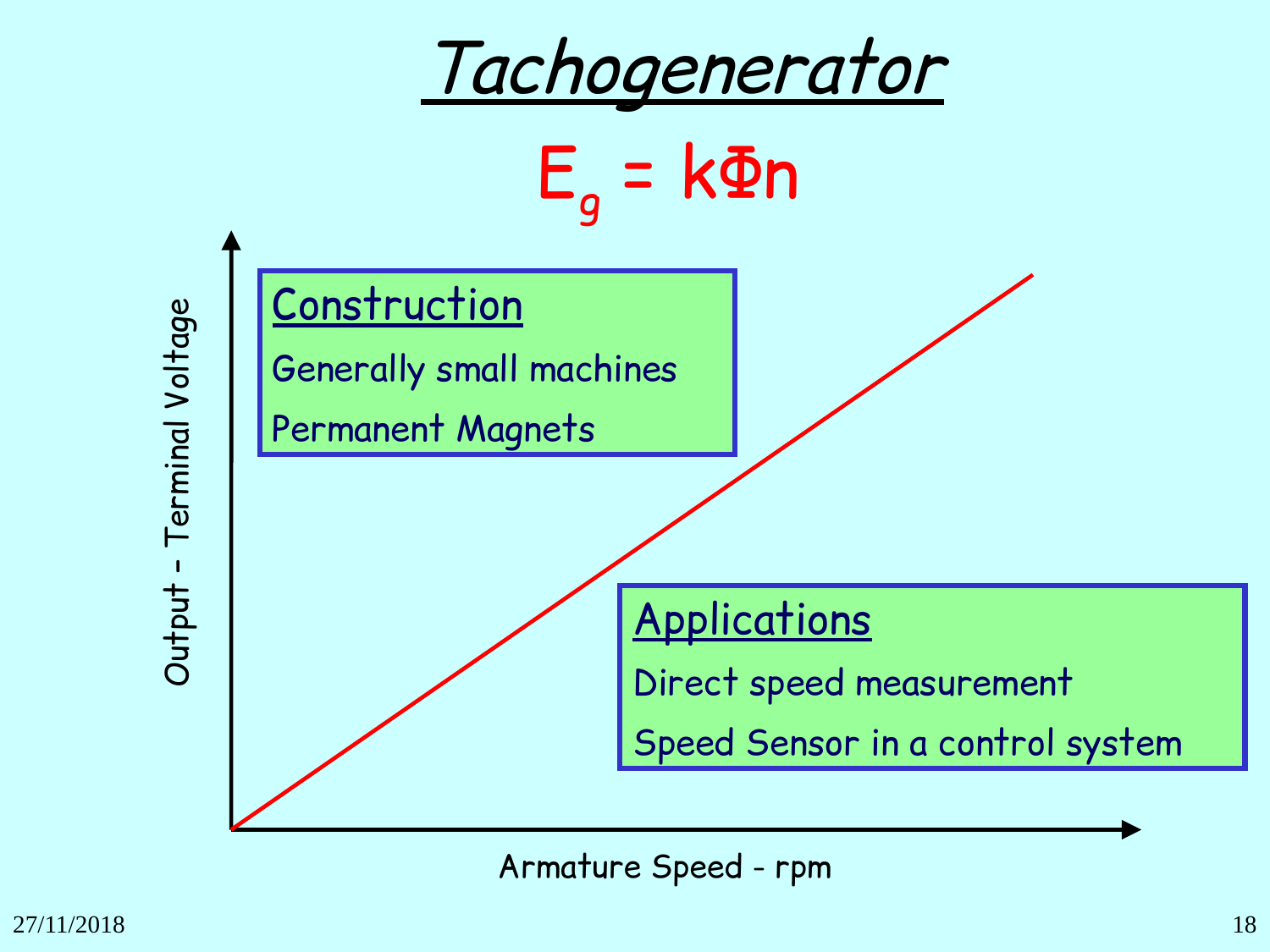

Tachogenerator
Eg = kΦn
Construction
Generally small machines
Permanent Magnets

Output – Terminal Voltage

Applications
Direct speed measurement
Speed Sensor in a control system

Armature Speed - rpm
27/11/2018
18